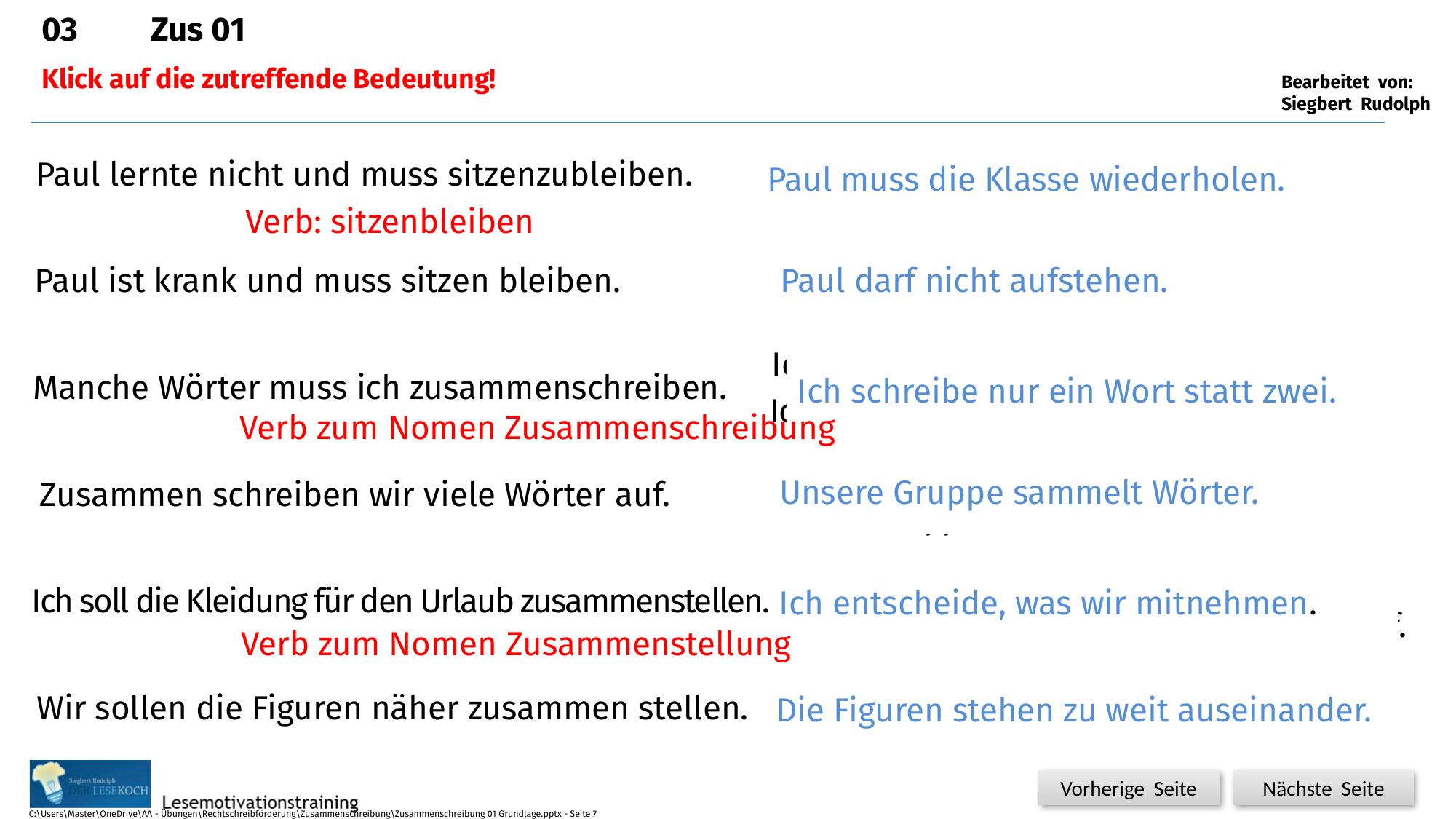

03	Zus 01
Klick auf die zutreffende Bedeutung!
Paul darf nicht aufstehen.

Paul muss die Klasse wiederholen.

Paul lernte nicht und muss sitzenzubleiben.
Paul muss die Klasse wiederholen.
Verb: sitzenbleiben

Paul darf nicht aufstehen.

Paul darf nicht aufstehen.
Paul ist krank und muss sitzen bleiben.
Paul muss die Klasse wiederholen.
Ich schreibe ein Wort.

Ich schreibe nur ein Wort statt zwei.

Manche Wörter muss ich zusammenschreiben.
Ich schreibe die Wörter zusammen mit anderen.
Verb zum Nomen Zusammenschreibung
Wir schreiben alle Wörter zusammen.

Unsere Gruppe sammelt Wörter.

Zusammen schreiben wir viele Wörter auf.
Unsere Gruppe sammelt Wörter.
Ich entscheide, was wir mitnehmen.

Ich entscheide, was wir mitnehmen.

Ich soll die Kleidung für den Urlaub zusammenstellen.
Ich stelle die Kleidung nebeneinander auf.
Verb zum Nomen Zusammenstellung
Die Figuren stehen zu weit auseinander.

Die Figuren stehen zu weit auseinander.

Wir sollen die Figuren näher zusammen stellen.
Wir rücken jede Figur gemeinsam zurecht.
C:\Users\Master\OneDrive\AA - Übungen\Rechtschreibförderung\Zusammenschreibung\Zusammenschreibung 01 Grundlage.pptx - Seite 7